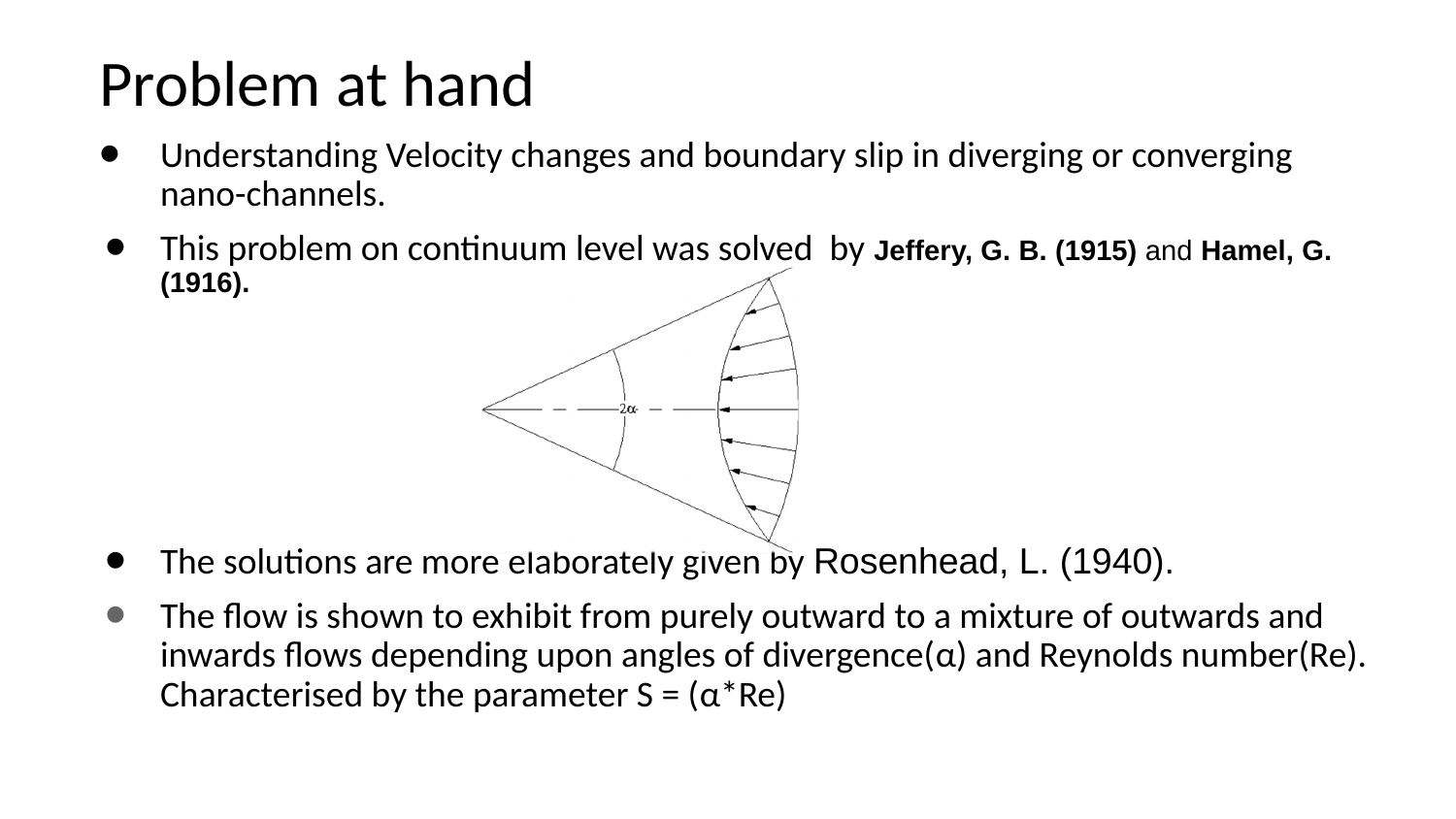

Problem at hand
Understanding Velocity changes and boundary slip in diverging or converging nano-channels.
This problem on continuum level was solved  by Jeffery, G. B. (1915) and Hamel, G. (1916).

The solutions are more elaborately given by Rosenhead, L. (1940).
The flow is shown to exhibit from purely outward to a mixture of outwards and inwards flows depending upon angles of divergence(α) and Reynolds number(Re). Characterised by the parameter S = (α*Re)